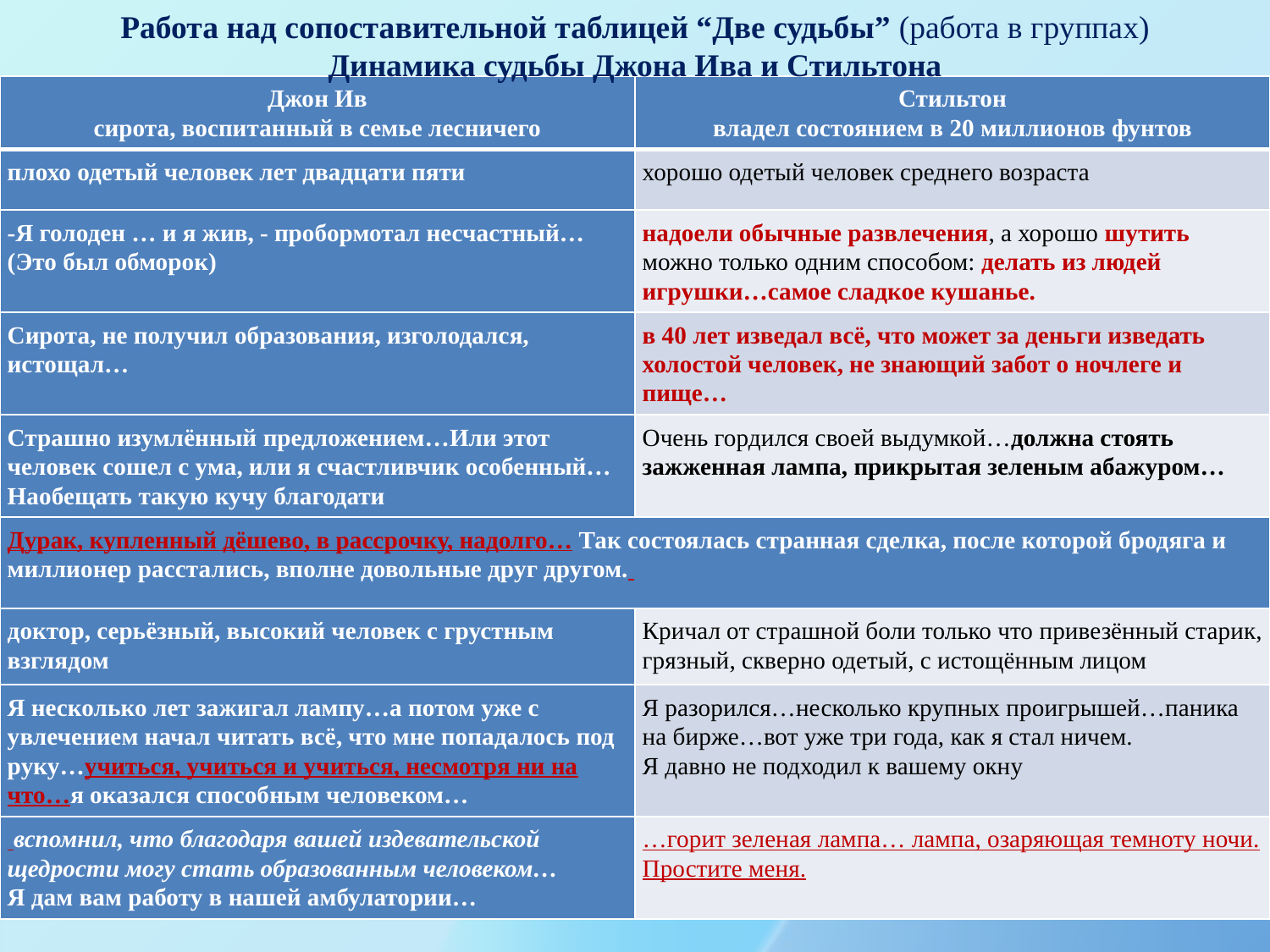

Работа над сопоставительной таблицей “Две судьбы” (работа в группах)
Динамика судьбы Джона Ива и Стильтона
| Джон Ив сирота, воспитанный в семье лесничего | Стильтон владел состоянием в 20 миллионов фунтов |
| --- | --- |
| плохо одетый человек лет двадцати пяти | хорошо одетый человек среднего возраста |
| -Я голоден … и я жив, - пробормотал несчастный…(Это был обморок) | надоели обычные развлечения, а хорошо шутить можно только одним способом: делать из людей игрушки…самое сладкое кушанье. |
| Сирота, не получил образования, изголодался, истощал… | в 40 лет изведал всё, что может за деньги изведать холостой человек, не знающий забот о ночлеге и пище… |
| Страшно изумлённый предложением…Или этот человек сошел с ума, или я счастливчик особенный… Наобещать такую кучу благодати | Очень гордился своей выдумкой…должна стоять зажженная лампа, прикрытая зеленым абажуром… |
| Дурак, купленный дёшево, в рассрочку, надолго… Так состоялась странная сделка, после которой бродяга и миллионер расстались, вполне довольные друг другом. |  |
| доктор, серьёзный, высокий человек с грустным взглядом | Кричал от страшной боли только что привезённый старик, грязный, скверно одетый, с истощённым лицом |
| Я несколько лет зажигал лампу…а потом уже с увлечением начал читать всё, что мне попадалось под руку…учиться, учиться и учиться, несмотря ни на что…я оказался способным человеком… | Я разорился…несколько крупных проигрышей…паника на бирже…вот уже три года, как я стал ничем. Я давно не подходил к вашему окну |
| вспомнил, что благодаря вашей издевательской щедрости могу стать образованным человеком… Я дам вам работу в нашей амбулатории… | …горит зеленая лампа… лампа, озаряющая темноту ночи. Простите меня. |